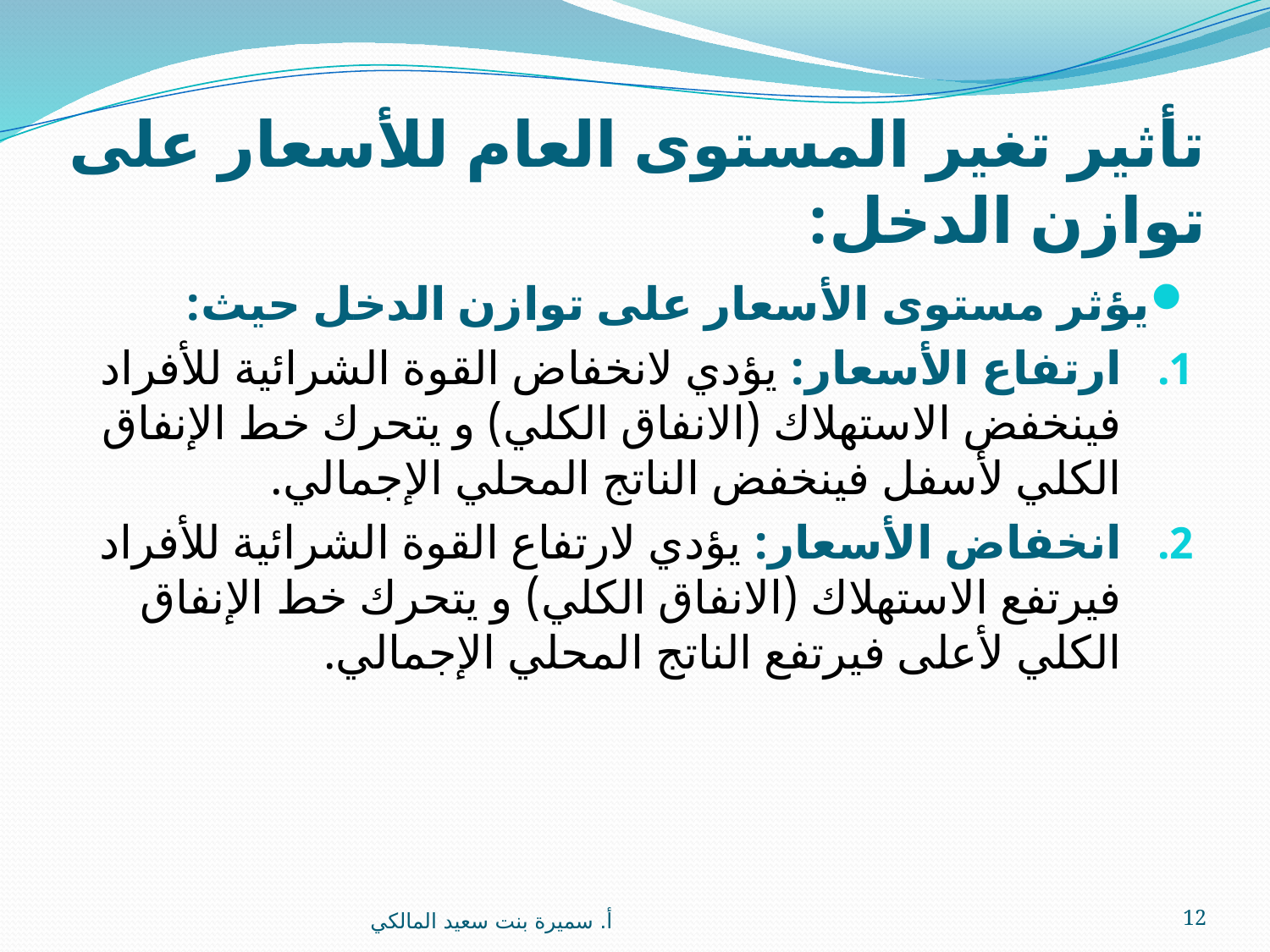

# تأثير تغير المستوى العام للأسعار على توازن الدخل:
يؤثر مستوى الأسعار على توازن الدخل حيث:
ارتفاع الأسعار: يؤدي لانخفاض القوة الشرائية للأفراد فينخفض الاستهلاك (الانفاق الكلي) و يتحرك خط الإنفاق الكلي لأسفل فينخفض الناتج المحلي الإجمالي.
انخفاض الأسعار: يؤدي لارتفاع القوة الشرائية للأفراد فيرتفع الاستهلاك (الانفاق الكلي) و يتحرك خط الإنفاق الكلي لأعلى فيرتفع الناتج المحلي الإجمالي.

أ. سميرة بنت سعيد المالكي
12